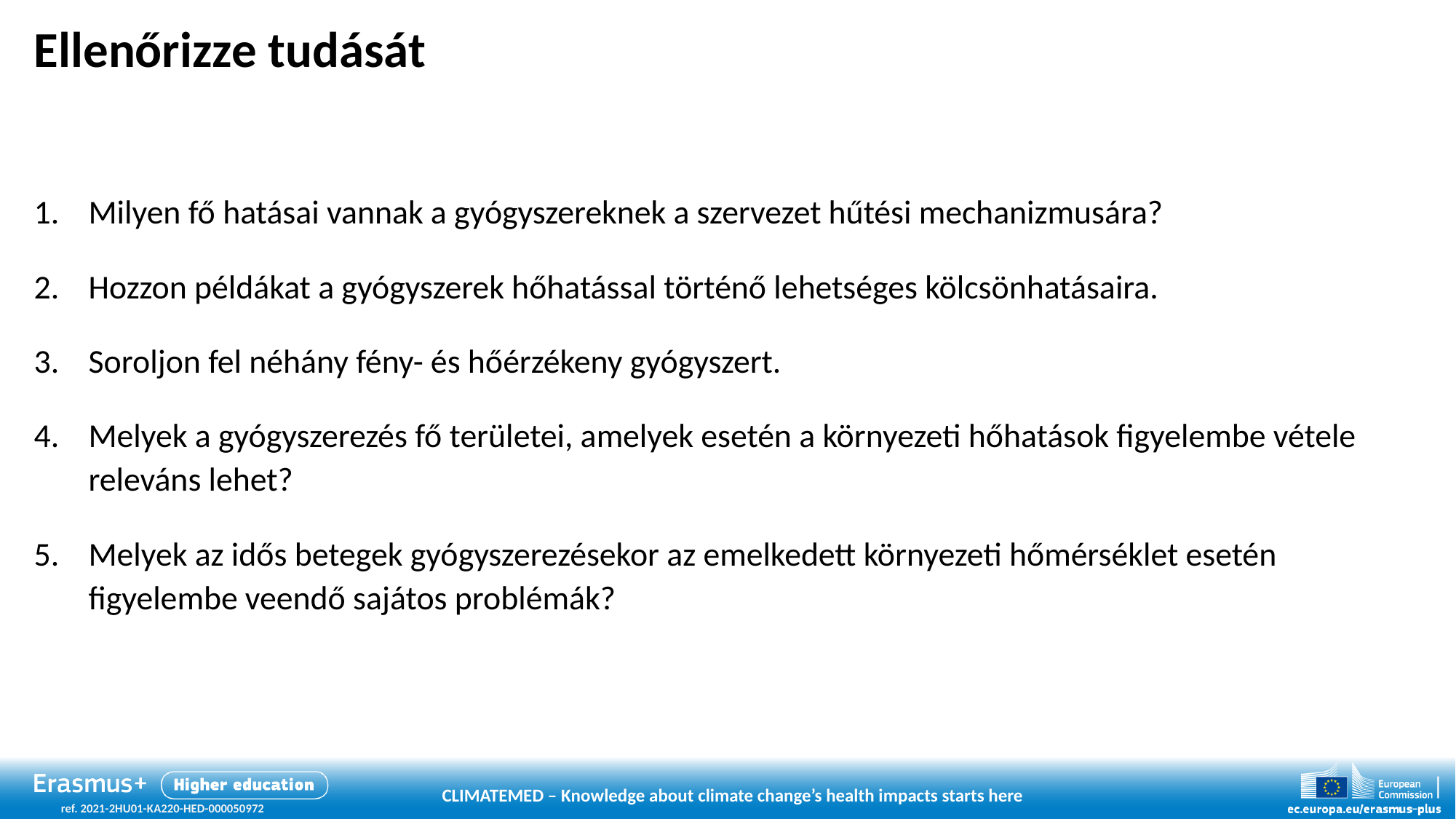

# Ellenőrizze tudását
Milyen fő hatásai vannak a gyógyszereknek a szervezet hűtési mechanizmusára?
Hozzon példákat a gyógyszerek hőhatással történő lehetséges kölcsönhatásaira.
Soroljon fel néhány fény- és hőérzékeny gyógyszert.
Melyek a gyógyszerezés fő területei, amelyek esetén a környezeti hőhatások figyelembe vétele releváns lehet?
Melyek az idős betegek gyógyszerezésekor az emelkedett környezeti hőmérséklet esetén figyelembe veendő sajátos problémák?